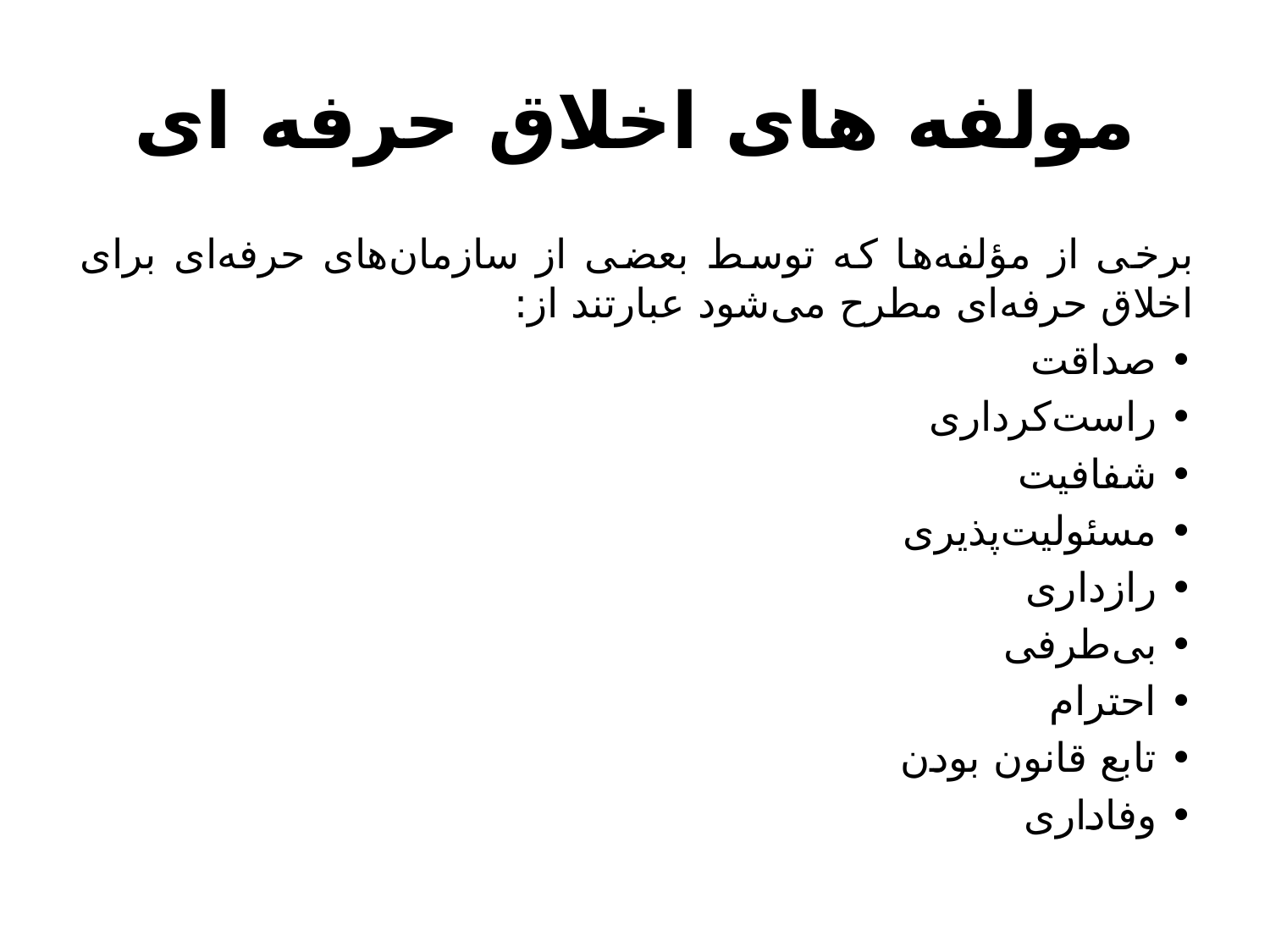

# مولفه های اخلاق حرفه ای
برخی از مؤلفه‌ها که توسط بعضی از سازمان‌های حرفه‌ای برای اخلاق حرفه‌ای مطرح می‌شود عبارتند از:
• صداقت
• راست‌کرداری
• شفافیت
• مسئولیت‌پذیری
• رازداری
• بی‌طرفی
• احترام
• تابع قانون بودن
• وفاداری